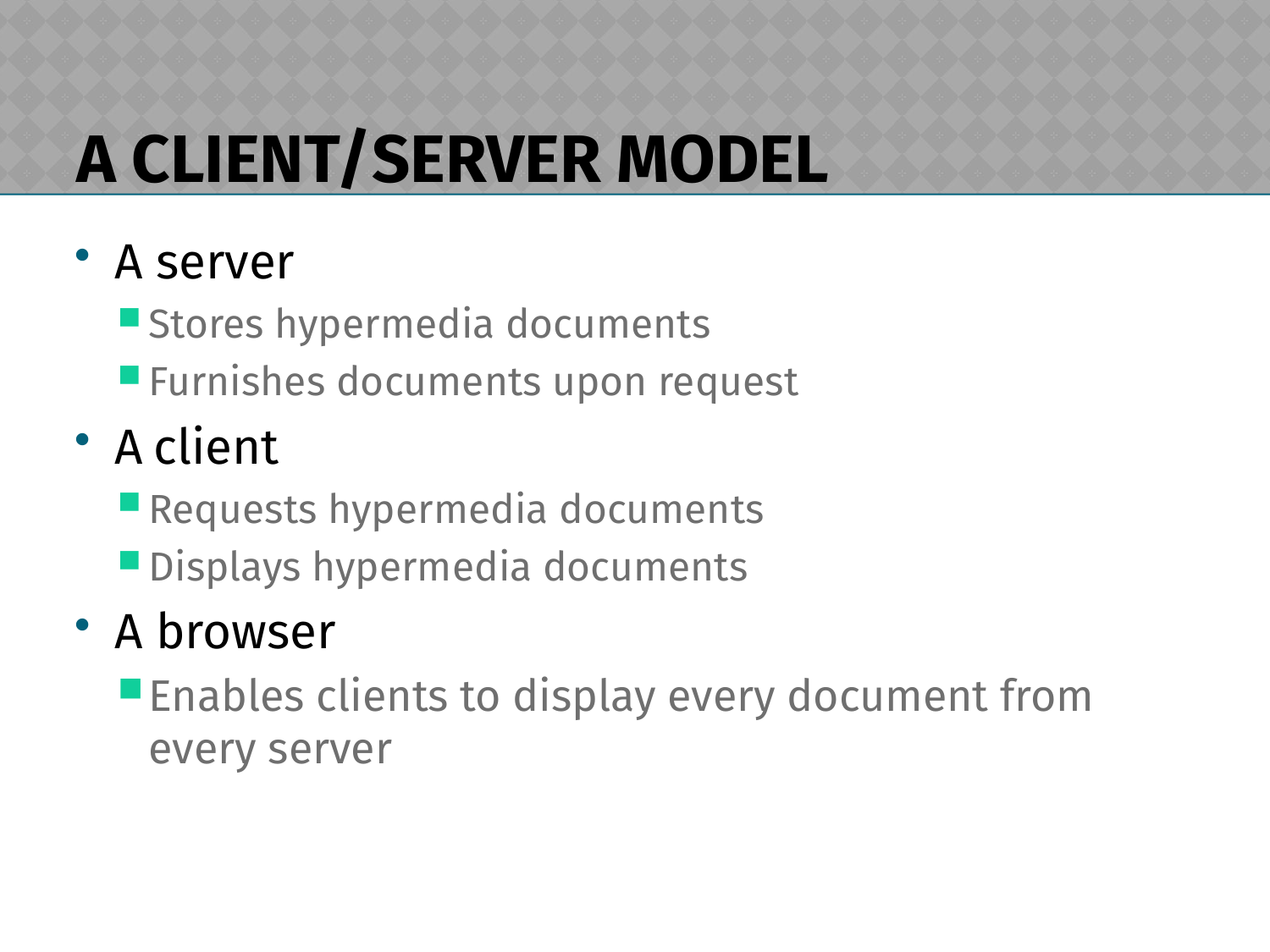

# A Client/Server Model
A server
Stores hypermedia documents
Furnishes documents upon request
A client
Requests hypermedia documents
Displays hypermedia documents
A browser
Enables clients to display every document from every server